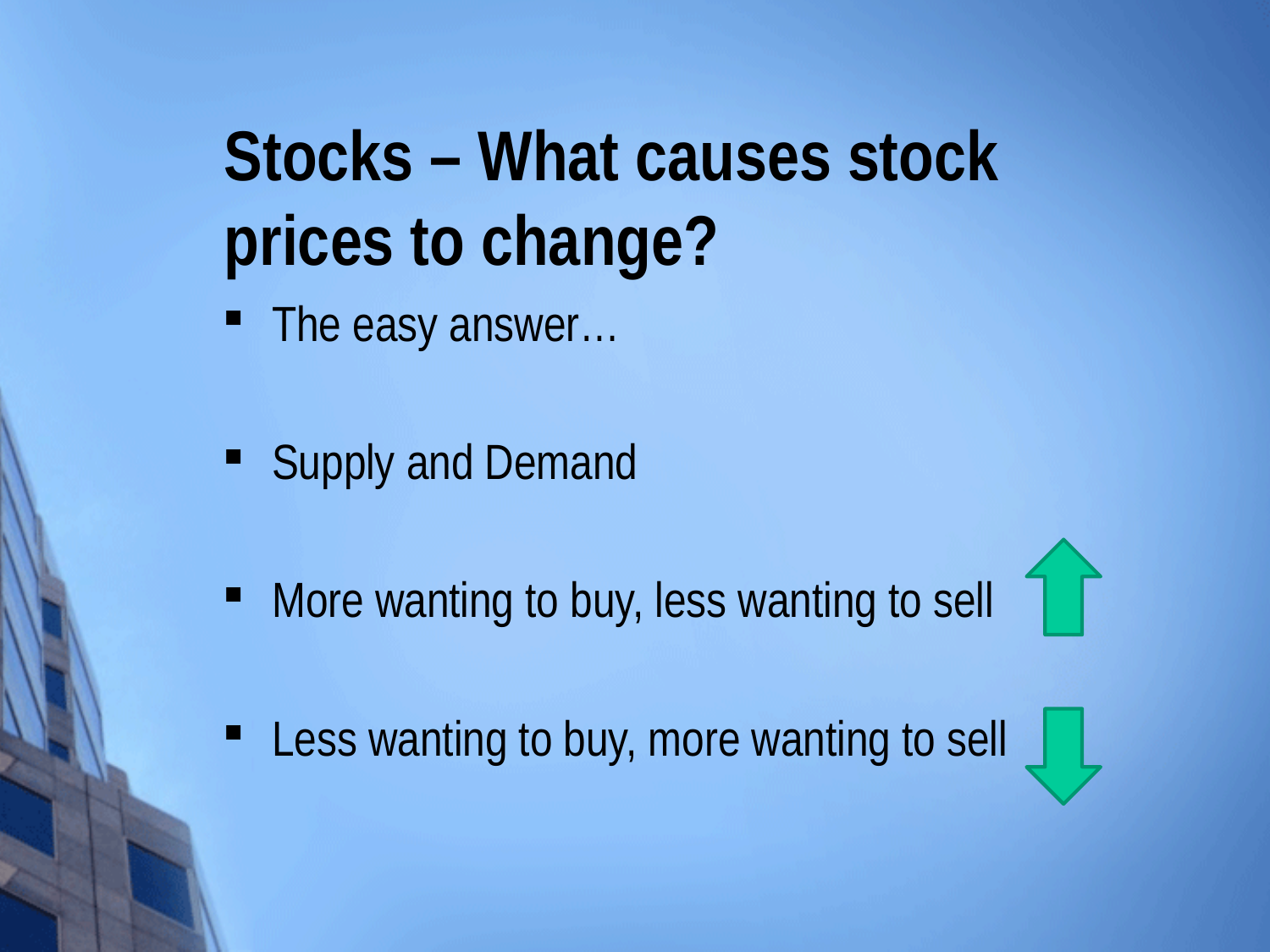

# Stocks – What causes stock prices to change?
The easy answer…

Supply and Demand

More wanting to buy, less wanting to sell

Less wanting to buy, more wanting to sell